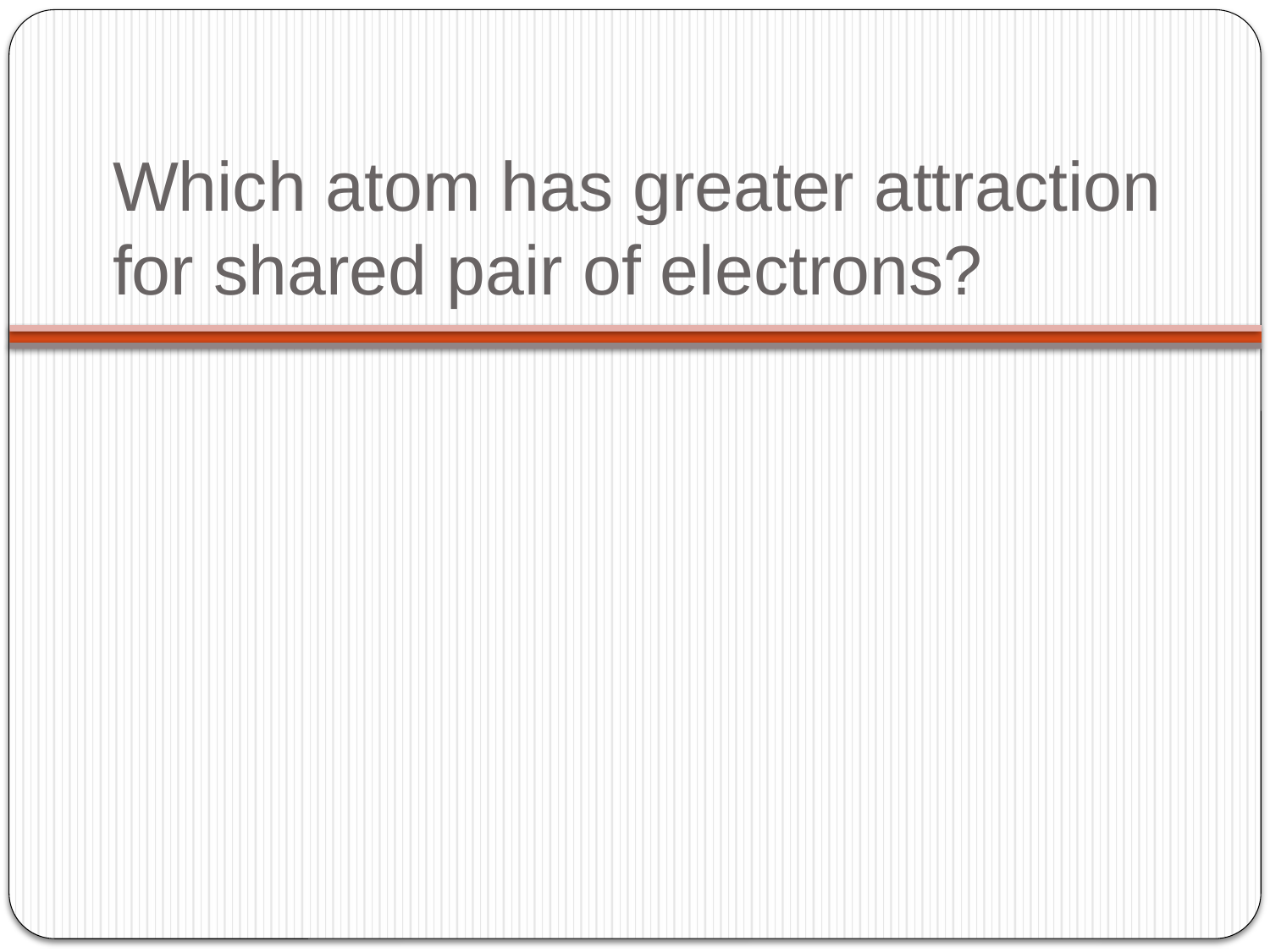

# Which atom has greater attraction for shared pair of electrons?